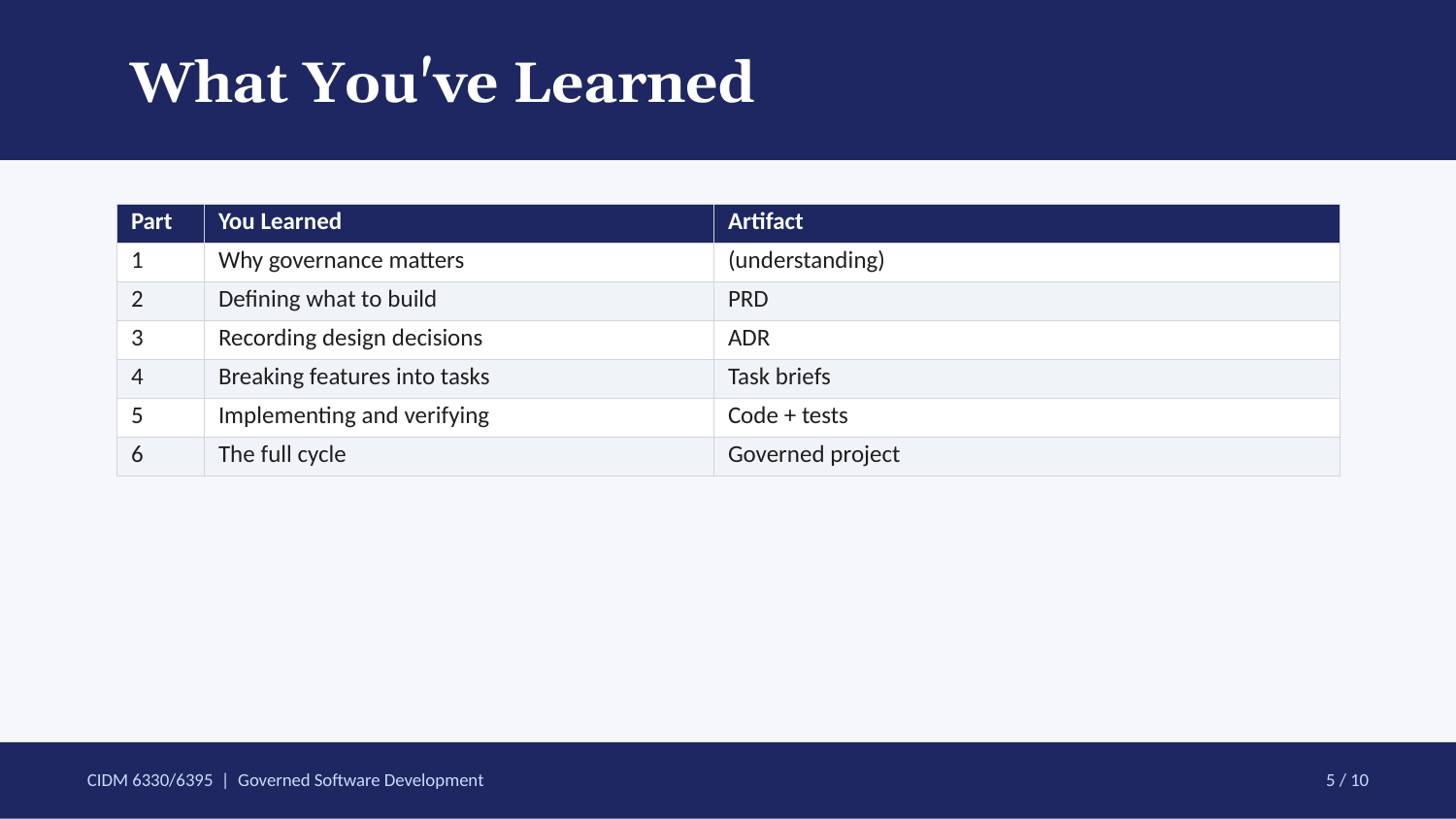

What You've Learned
| Part | You Learned | Artifact |
| --- | --- | --- |
| 1 | Why governance matters | (understanding) |
| 2 | Defining what to build | PRD |
| 3 | Recording design decisions | ADR |
| 4 | Breaking features into tasks | Task briefs |
| 5 | Implementing and verifying | Code + tests |
| 6 | The full cycle | Governed project |

CIDM 6330/6395  |  Governed Software Development
5 / 10